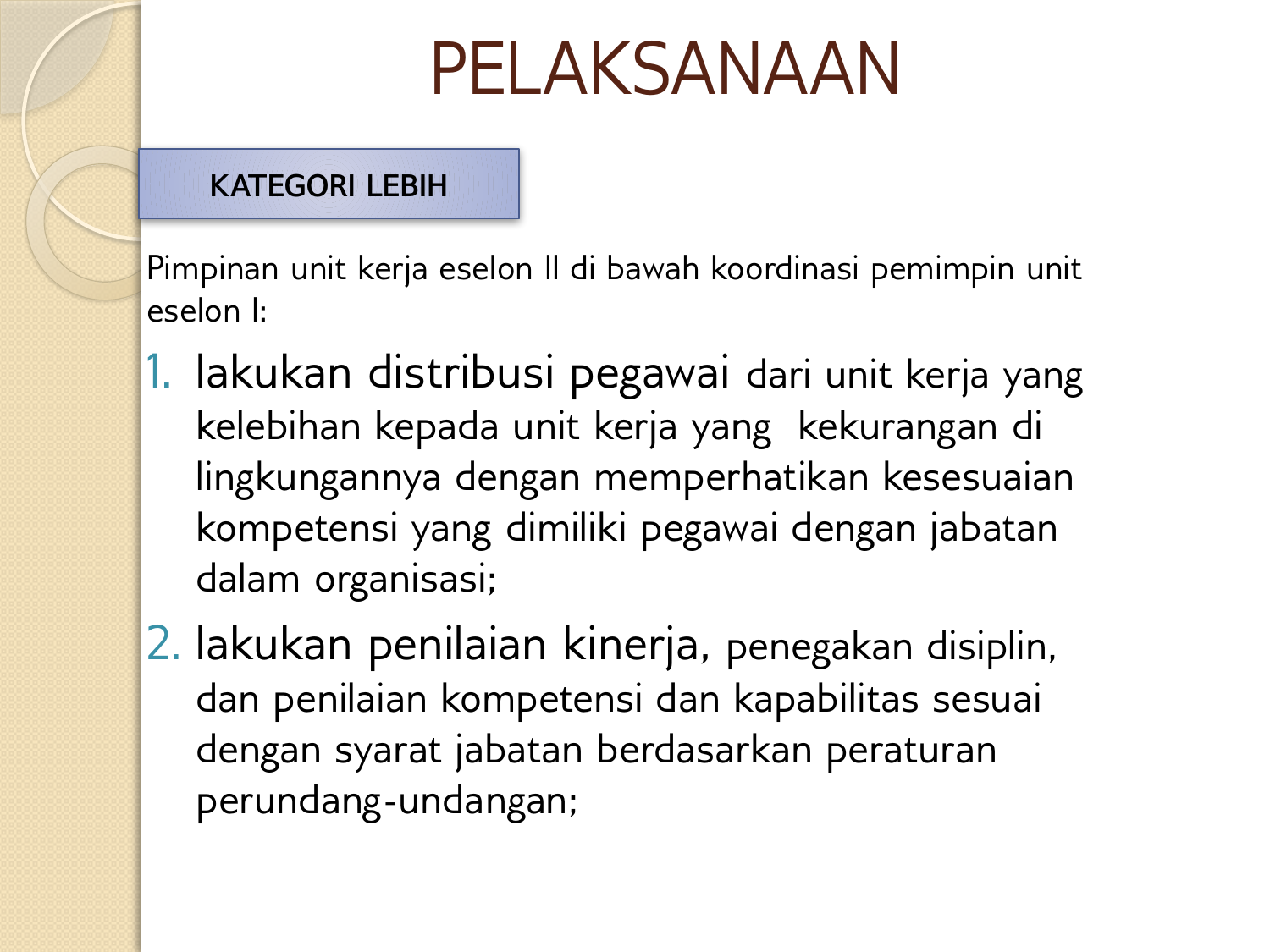

# PELAKSANAAN
KATEGORI LEBIH
Pimpinan unit kerja eselon II di bawah koordinasi pemimpin unit eselon I:
lakukan distribusi pegawai dari unit kerja yang kelebihan kepada unit kerja yang  kekurangan di lingkungannya dengan memperhatikan kesesuaian kompetensi yang dimiliki pegawai dengan jabatan dalam organisasi;
lakukan penilaian kinerja, penegakan disiplin, dan penilaian kompetensi dan kapabilitas sesuai dengan syarat jabatan berdasarkan peraturan perundang-undangan;